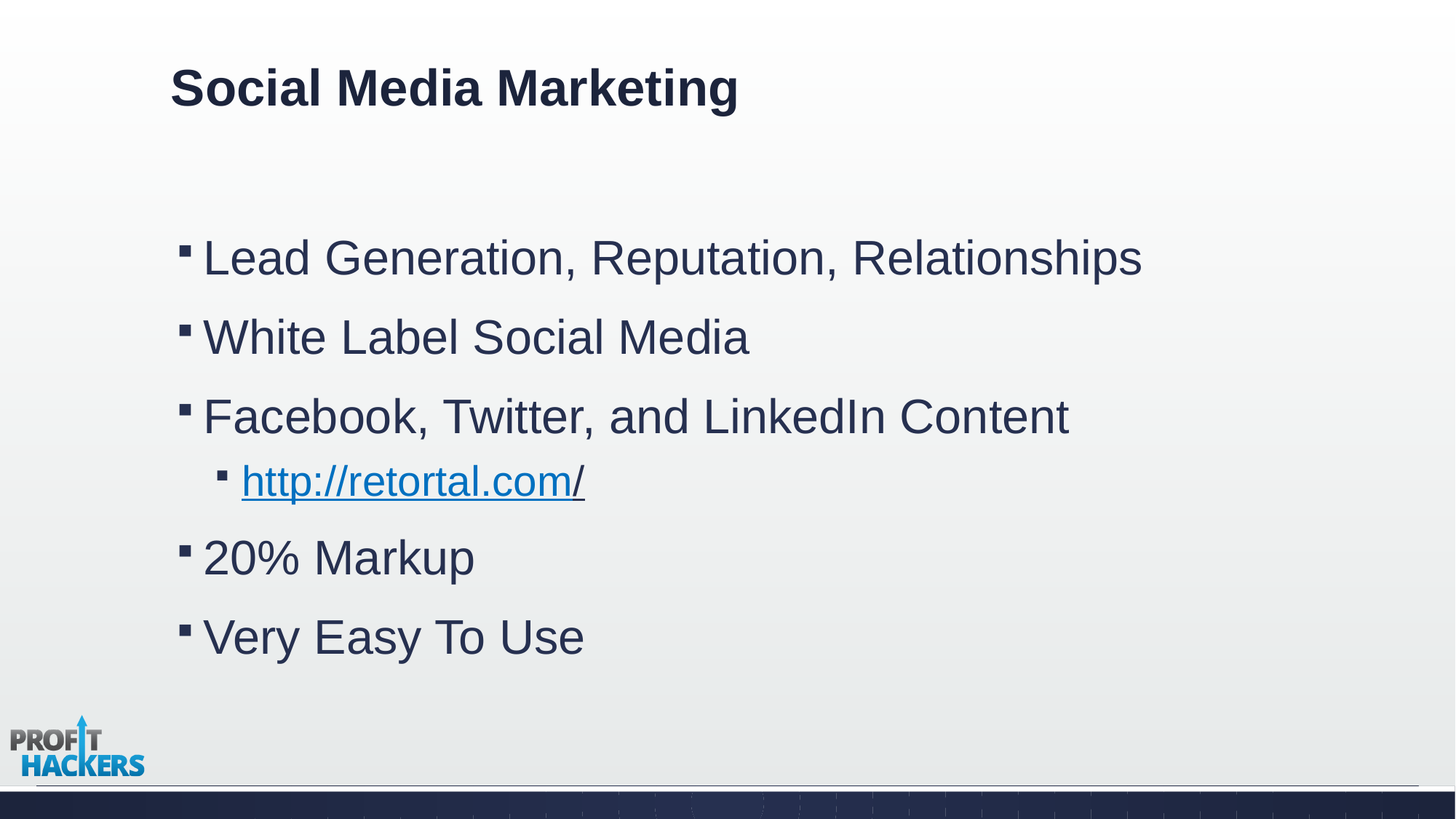

# Social Media Marketing
Lead Generation, Reputation, Relationships
White Label Social Media
Facebook, Twitter, and LinkedIn Content
http://retortal.com/
20% Markup
Very Easy To Use